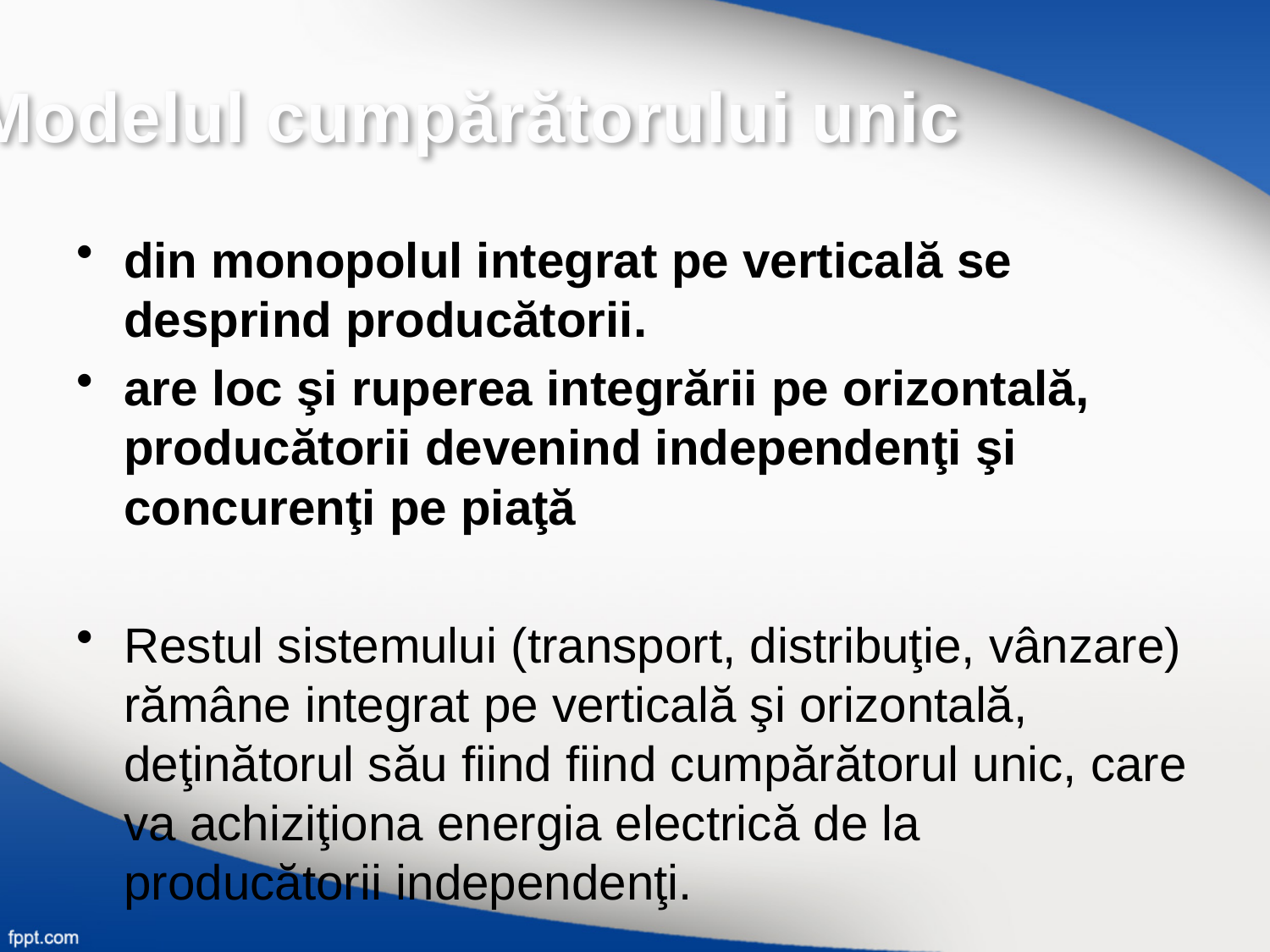

Modelul cumpărătorului unic
din monopolul integrat pe verticală se desprind producătorii.
are loc şi ruperea integrării pe orizontală, producătorii devenind independenţi şi concurenţi pe piaţă

Restul sistemului (transport, distribuţie, vânzare) rămâne integrat pe verticală şi orizontală, deţinătorul său fiind fiind cumpărătorul unic, care va achiziţiona energia electrică de la producătorii independenţi.